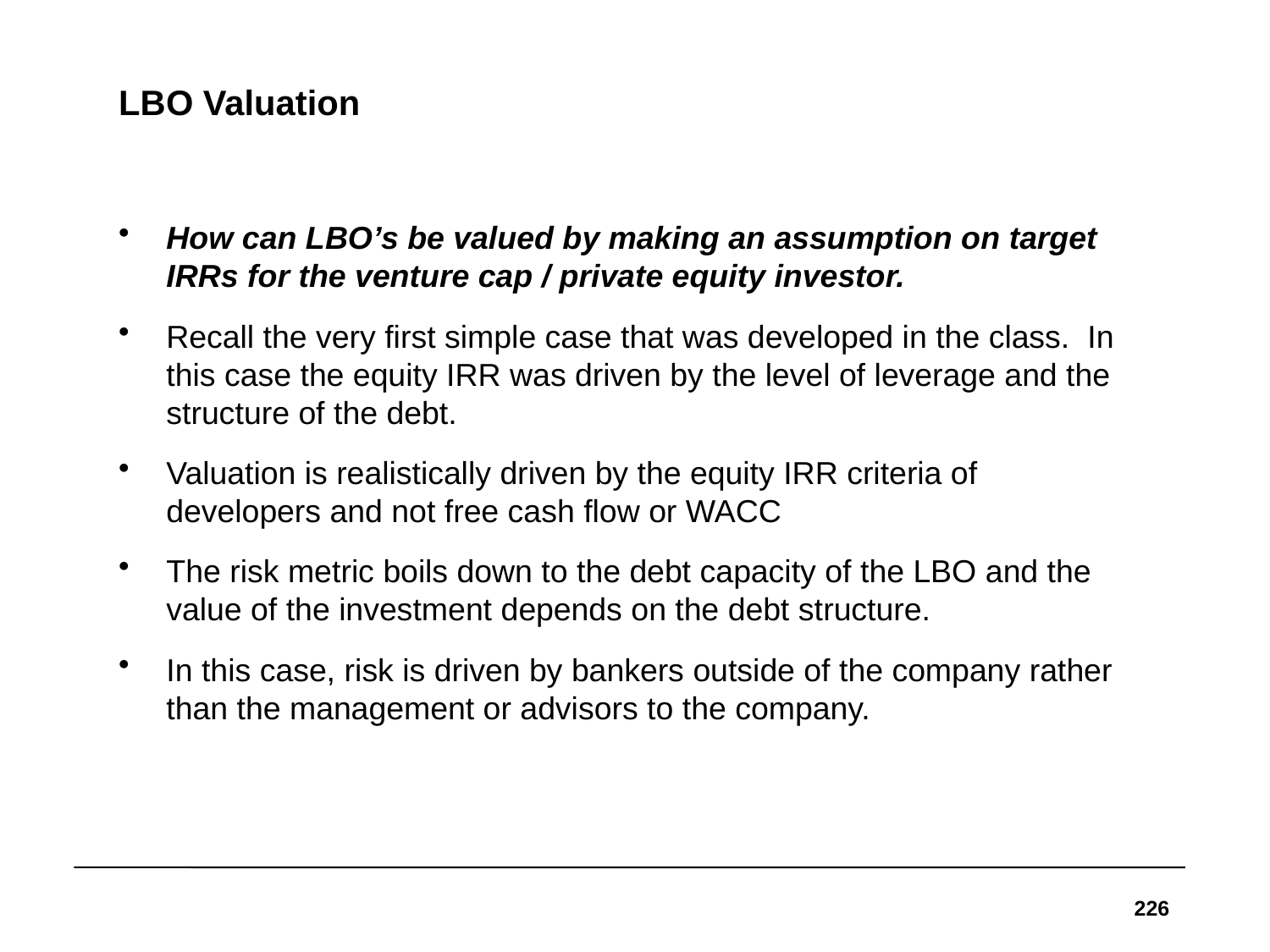

# LBO Valuation
How can LBO’s be valued by making an assumption on target IRRs for the venture cap / private equity investor.
Recall the very first simple case that was developed in the class.  In this case the equity IRR was driven by the level of leverage and the structure of the debt.
Valuation is realistically driven by the equity IRR criteria of developers and not free cash flow or WACC
The risk metric boils down to the debt capacity of the LBO and the value of the investment depends on the debt structure.
In this case, risk is driven by bankers outside of the company rather than the management or advisors to the company.